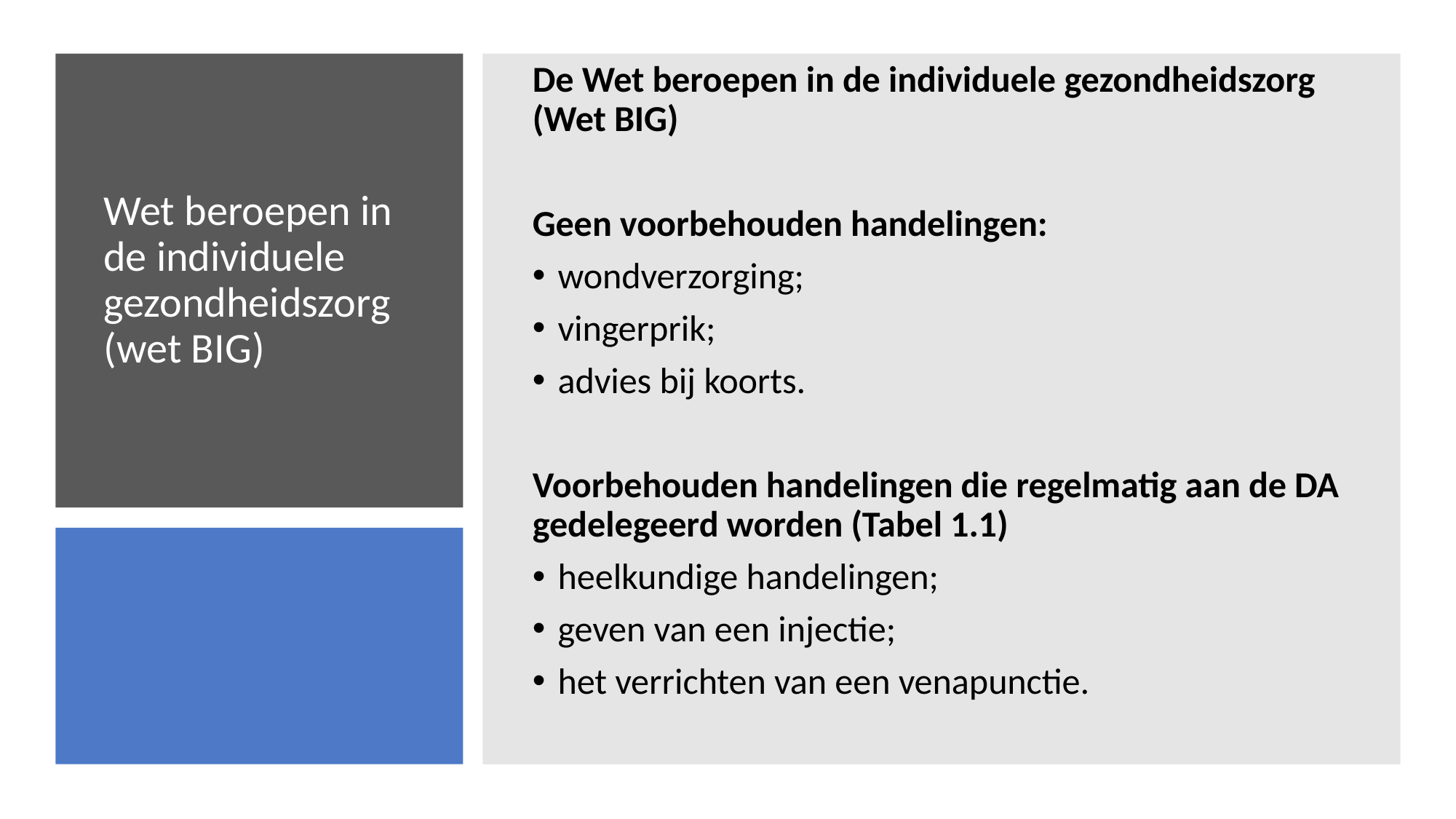

De Wet beroepen in de individuele gezondheidszorg (Wet BIG)

Geen voorbehouden handelingen:
wondverzorging;
vingerprik;
advies bij koorts.

Voorbehouden handelingen die regelmatig aan de DA gedelegeerd worden (Tabel 1.1)
heelkundige handelingen;
geven van een injectie;
het verrichten van een venapunctie.
# Wet beroepen in de individuele gezondheidszorg (wet BIG)